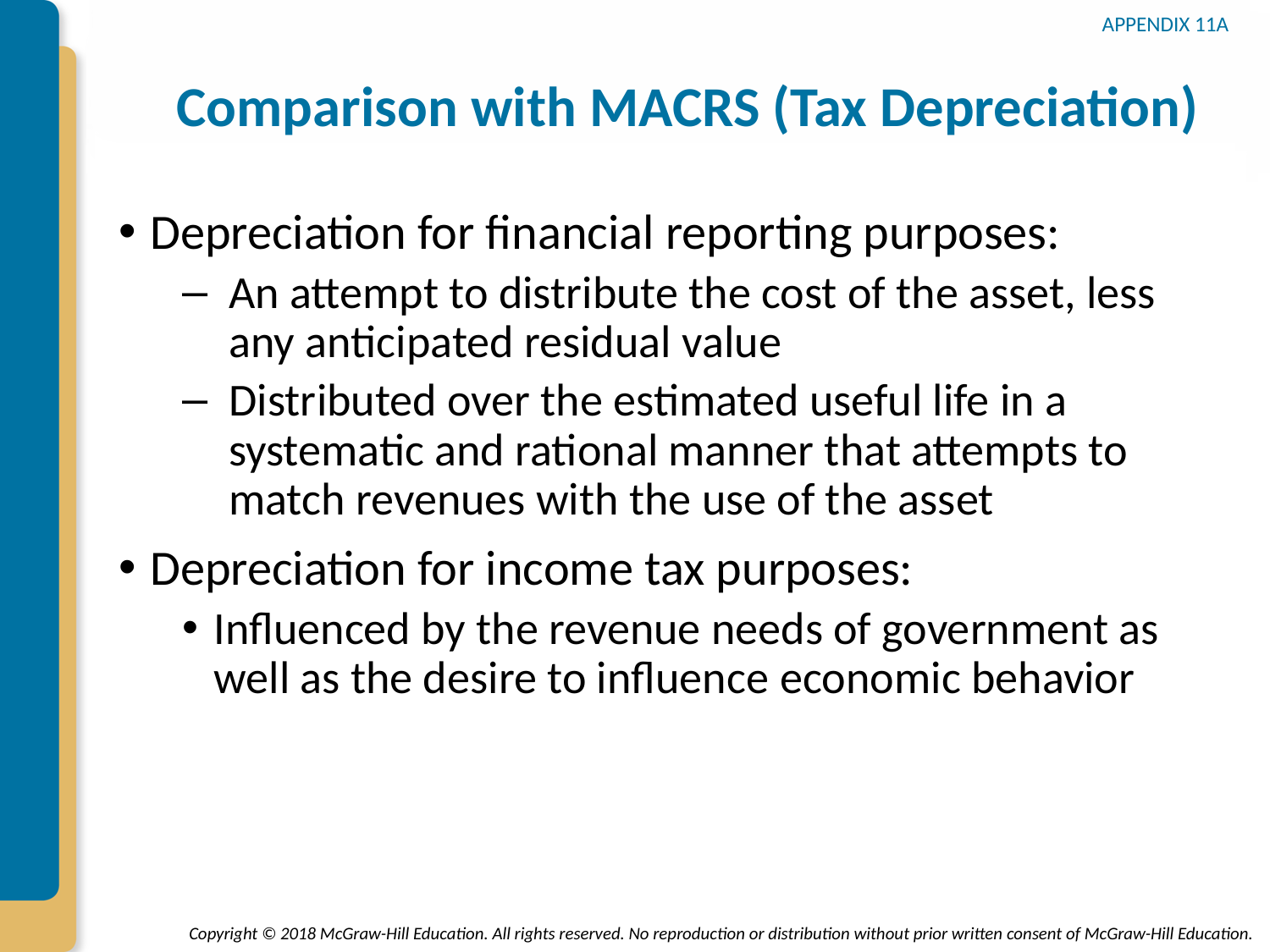

# Comparison with MACRS (Tax Depreciation)
APPENDIX 11A
Depreciation for financial reporting purposes:
An attempt to distribute the cost of the asset, less any anticipated residual value
Distributed over the estimated useful life in a systematic and rational manner that attempts to match revenues with the use of the asset
Depreciation for income tax purposes:
Influenced by the revenue needs of government as well as the desire to influence economic behavior